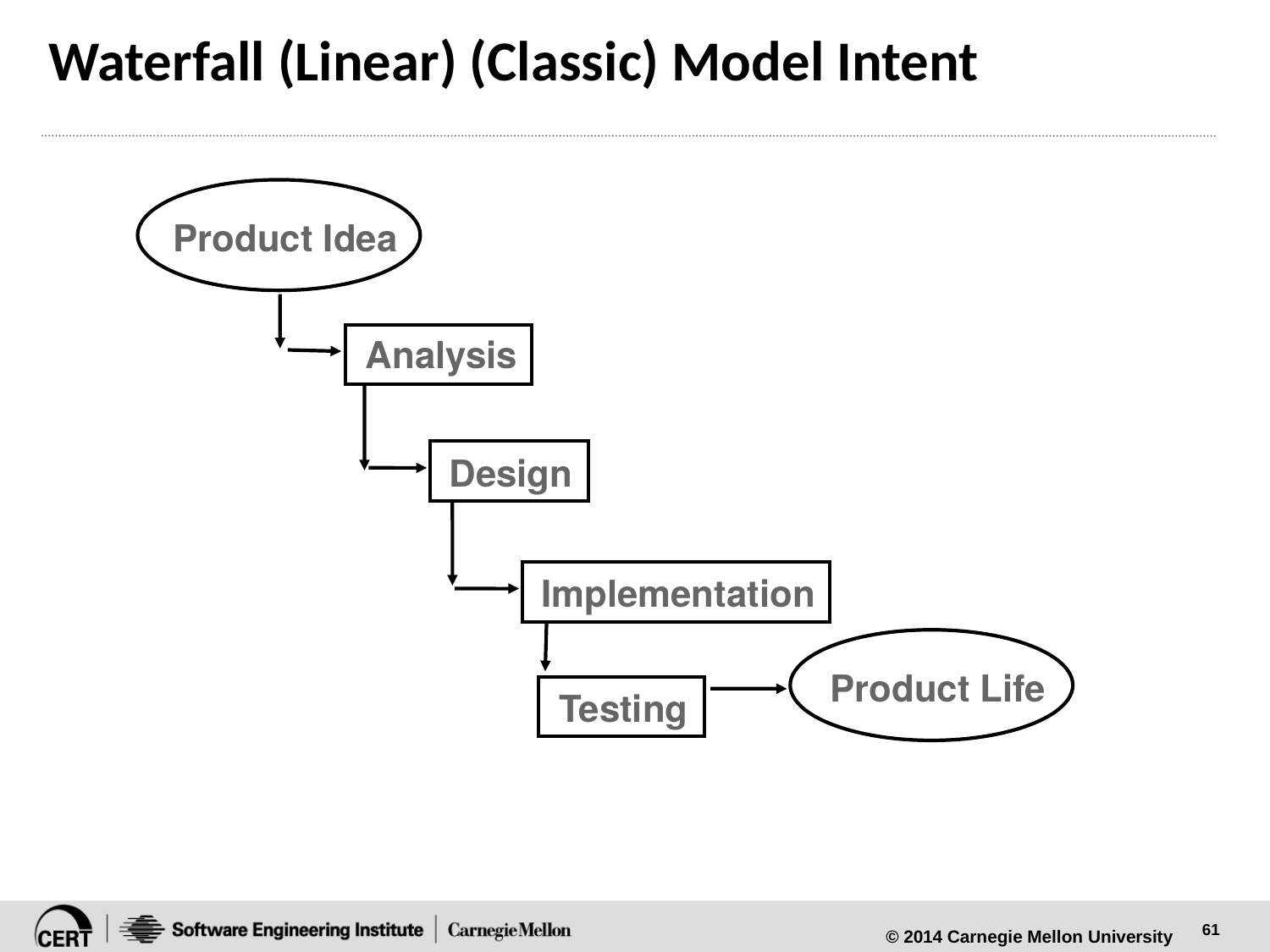

# Waterfall (Linear) (Classic) Model Intent

Product Idea

Analysis

Design

Implementation

Product Life

Testing